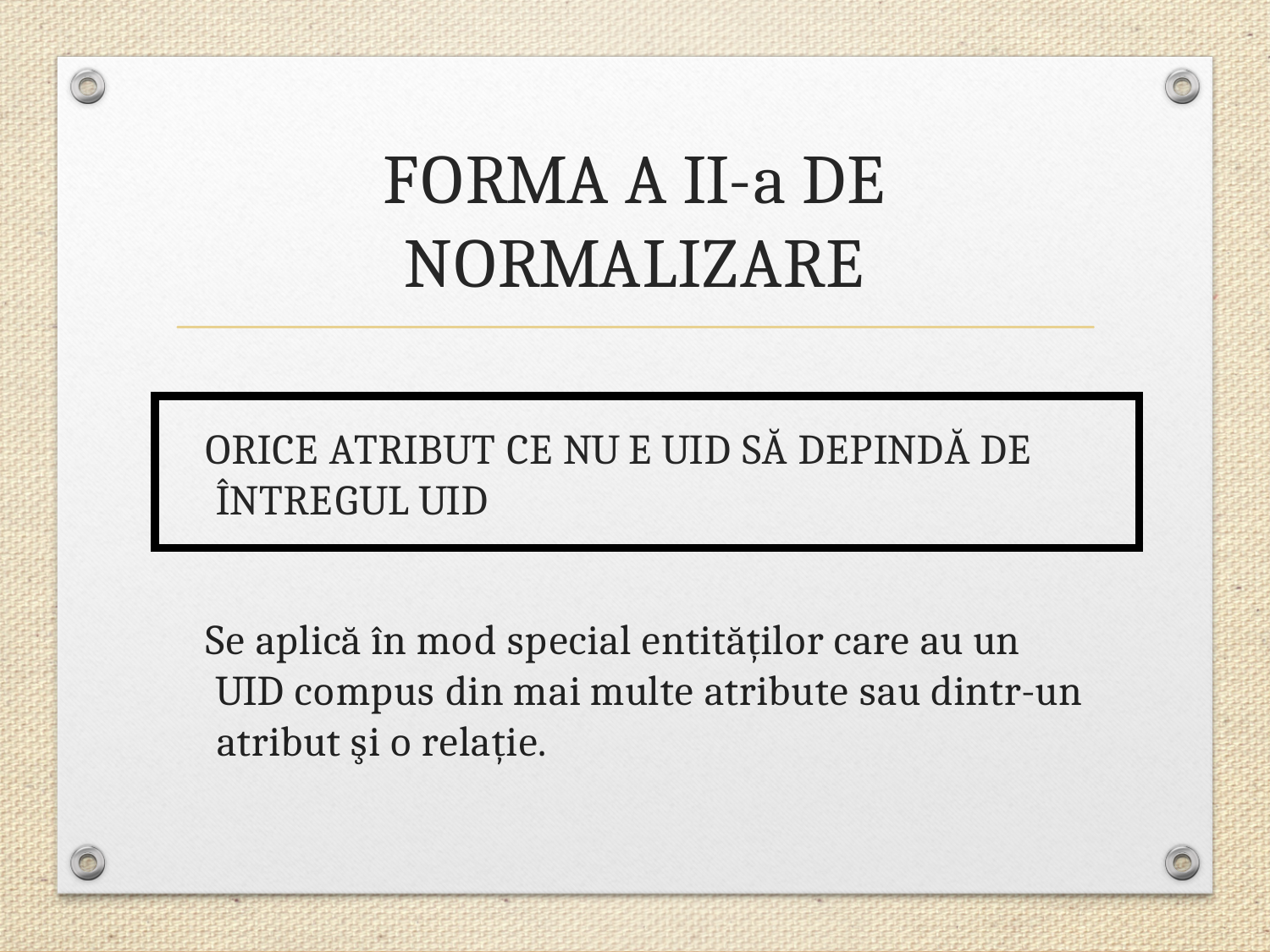

# FORMA A II-a DE NORMALIZARE

   ORICE ATRIBUT CE NU E UID SĂ DEPINDĂ DE ÎNTREGUL UID

   Se aplică în mod special entităţilor care au un UID compus din mai multe atribute sau dintr-un atribut şi o relaţie.